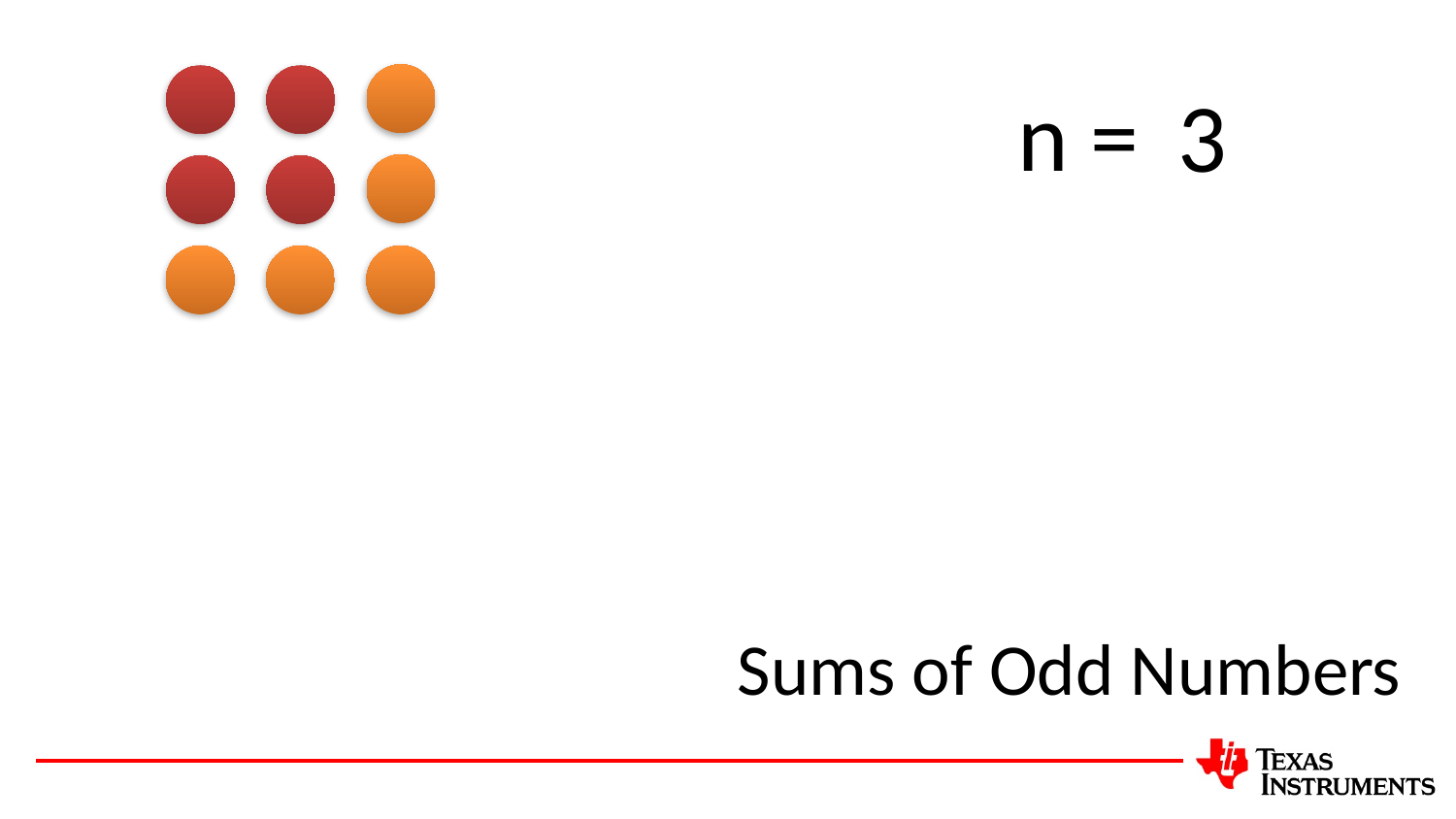

n =
3

Sums of Odd Numbers